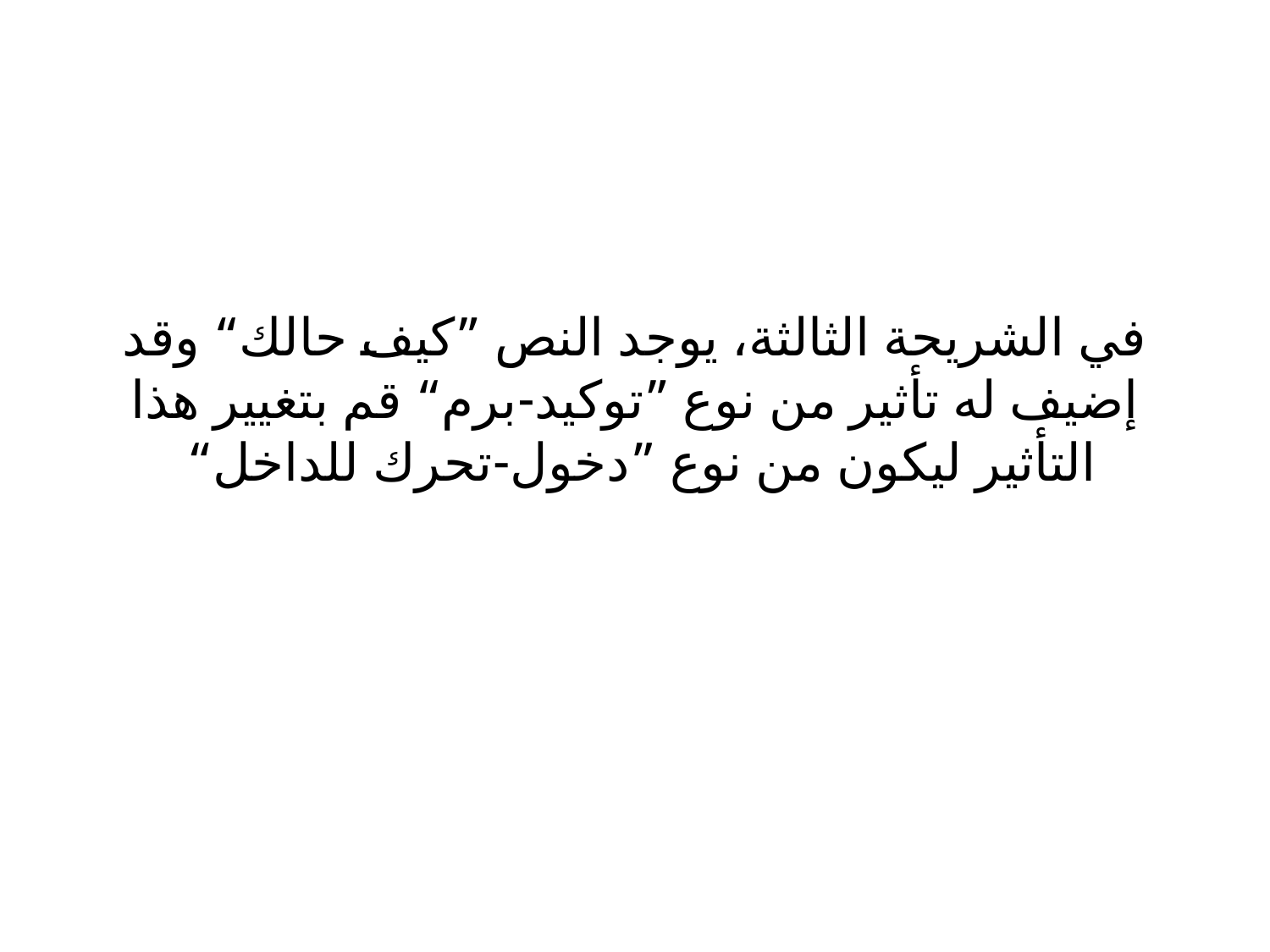

# في الشريحة الثالثة، يوجد النص ”كيف حالك“ وقد إضيف له تأثير من نوع ”توكيد-برم“ قم بتغيير هذا التأثير ليكون من نوع ”دخول-تحرك للداخل“